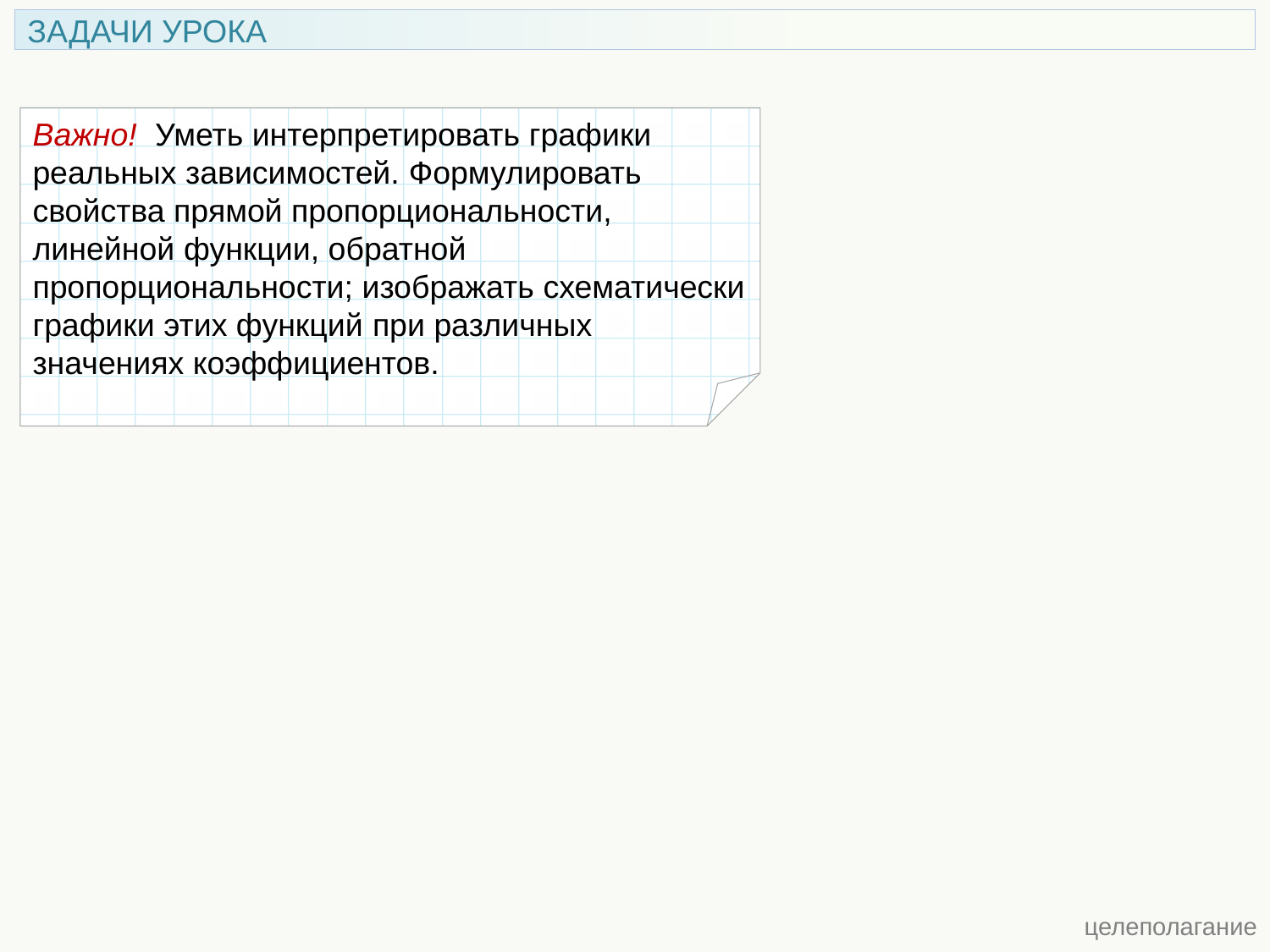

ЗАДАЧИ УРОКА

Важно!  Уметь интерпретировать графики реальных зависимостей. Формулировать свойства прямой пропорциональности, линейной функции, обратной пропорциональности; изображать схематически графики этих функций при различных значениях коэффициентов.
  целеполагание